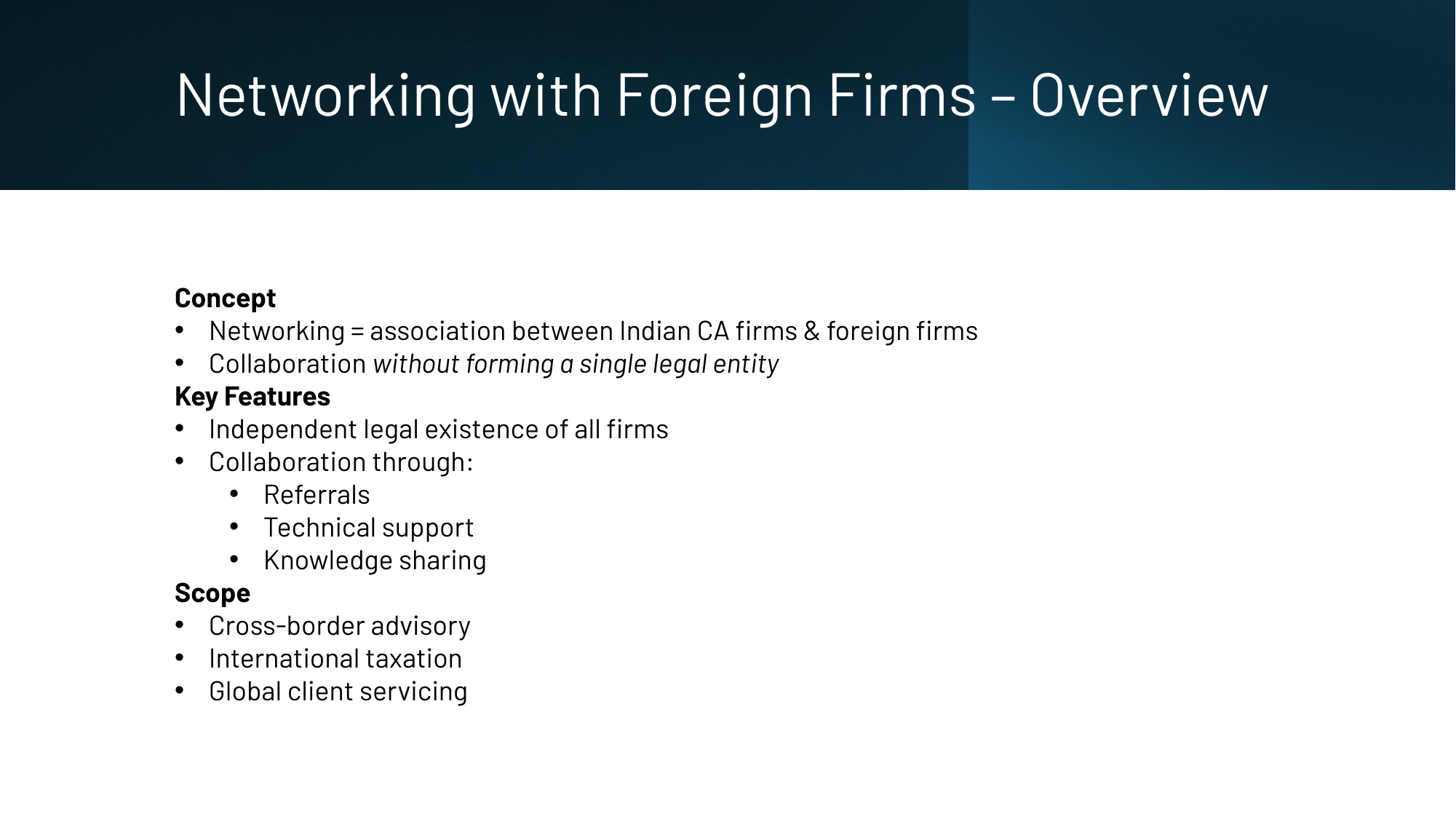

# Networking with Foreign Firms – Overview
Concept
Networking = association between Indian CA firms & foreign firms
Collaboration without forming a single legal entity
Key Features
Independent legal existence of all firms
Collaboration through:
Referrals
Technical support
Knowledge sharing
Scope
Cross-border advisory
International taxation
Global client servicing